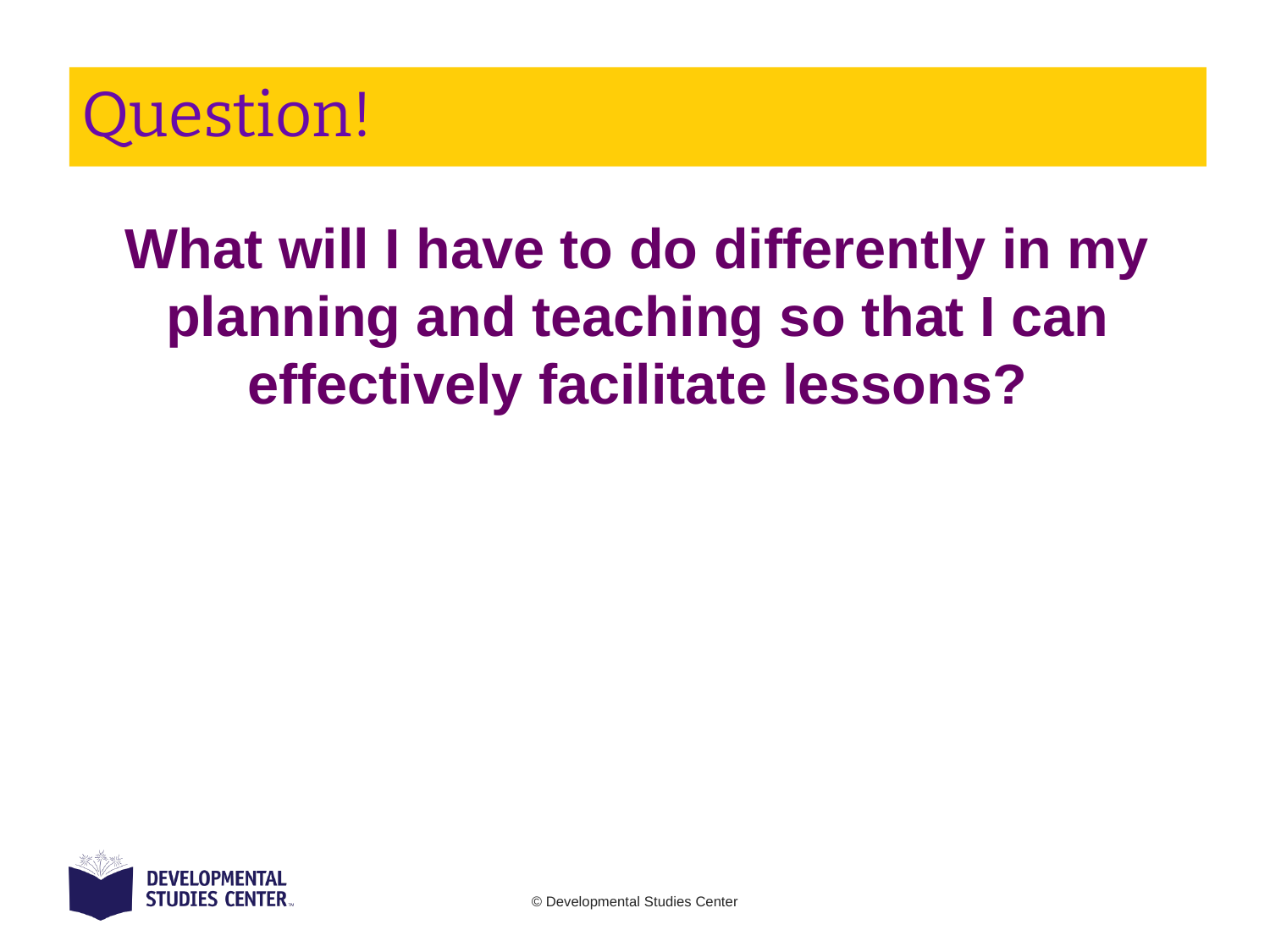

# Question!
What will I have to do differently in my planning and teaching so that I can effectively facilitate lessons?